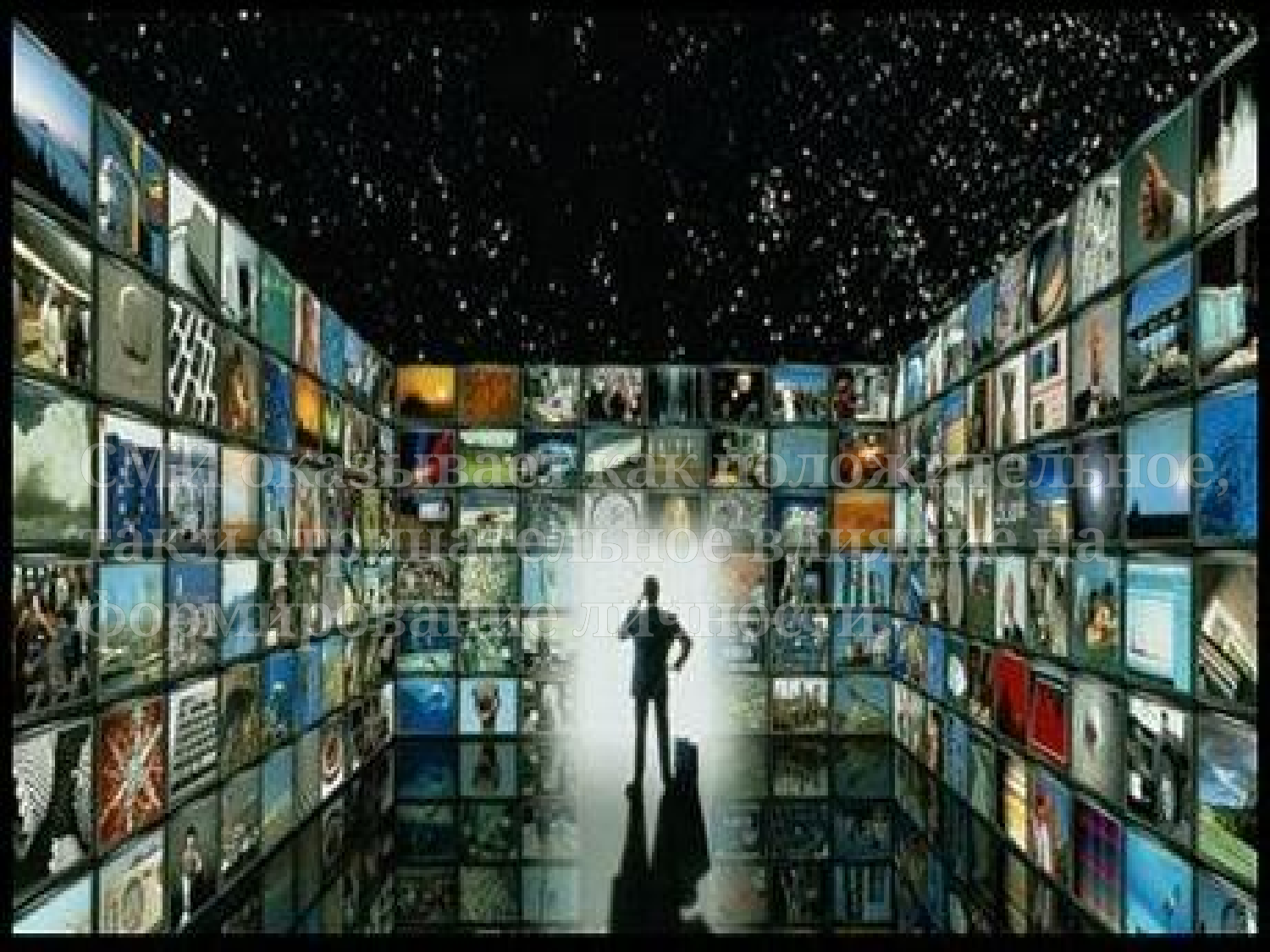

# СМИ оказывает как положительное, так и отрицательное влияние на формирование личности.